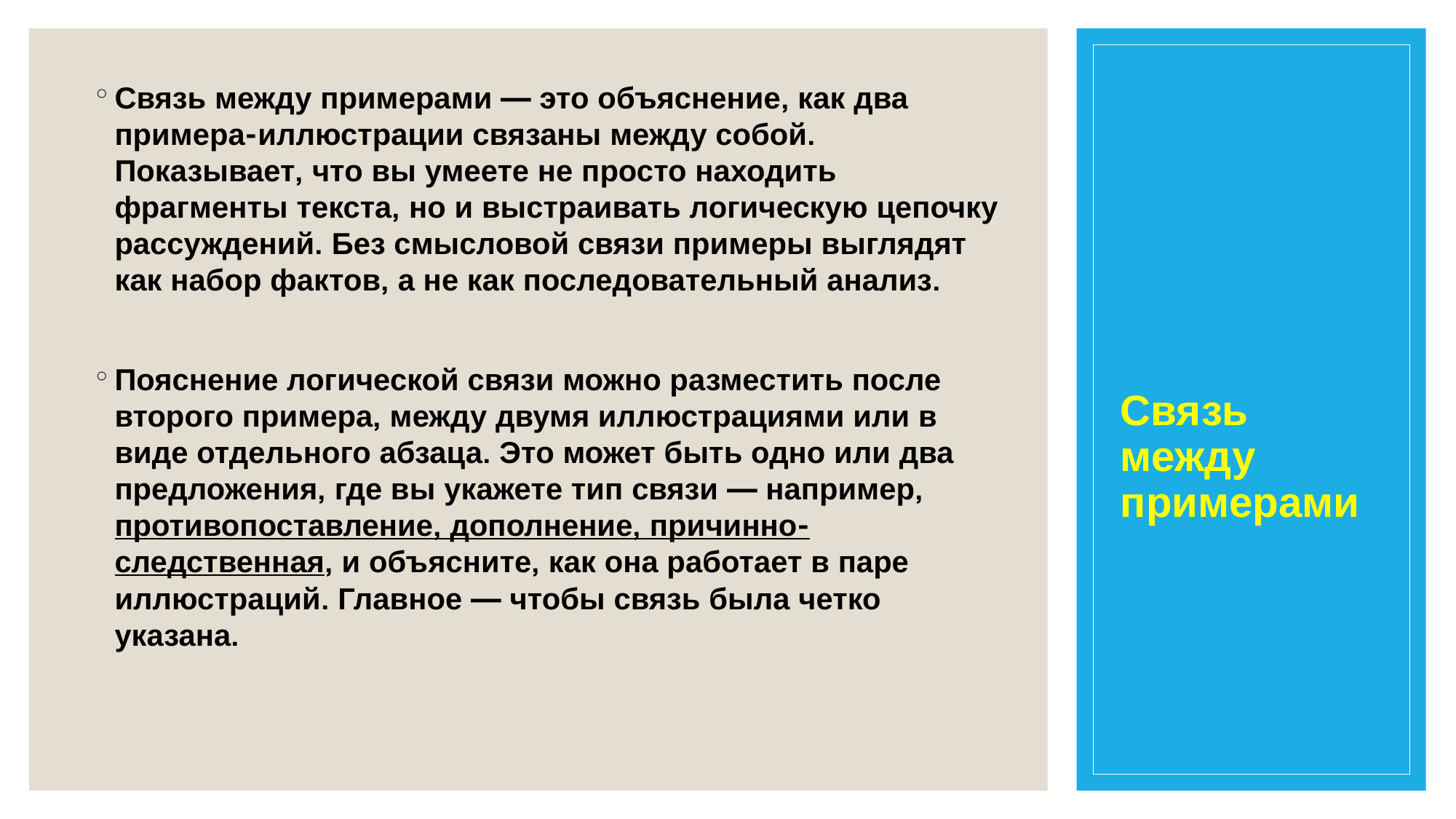

# Связь между примерами
Связь между примерами — это объяснение, как два примера-иллюстрации связаны между собой. Показывает, что вы умеете не просто находить фрагменты текста, но и выстраивать логическую цепочку рассуждений. Без смысловой связи примеры выглядят как набор фактов, а не как последовательный анализ.

Пояснение логической связи можно разместить после второго примера, между двумя иллюстрациями или в виде отдельного абзаца. Это может быть одно или два предложения, где вы укажете тип связи — например, противопоставление, дополнение, причинно-следственная, и объясните, как она работает в паре иллюстраций. Главное — чтобы связь была четко указана.